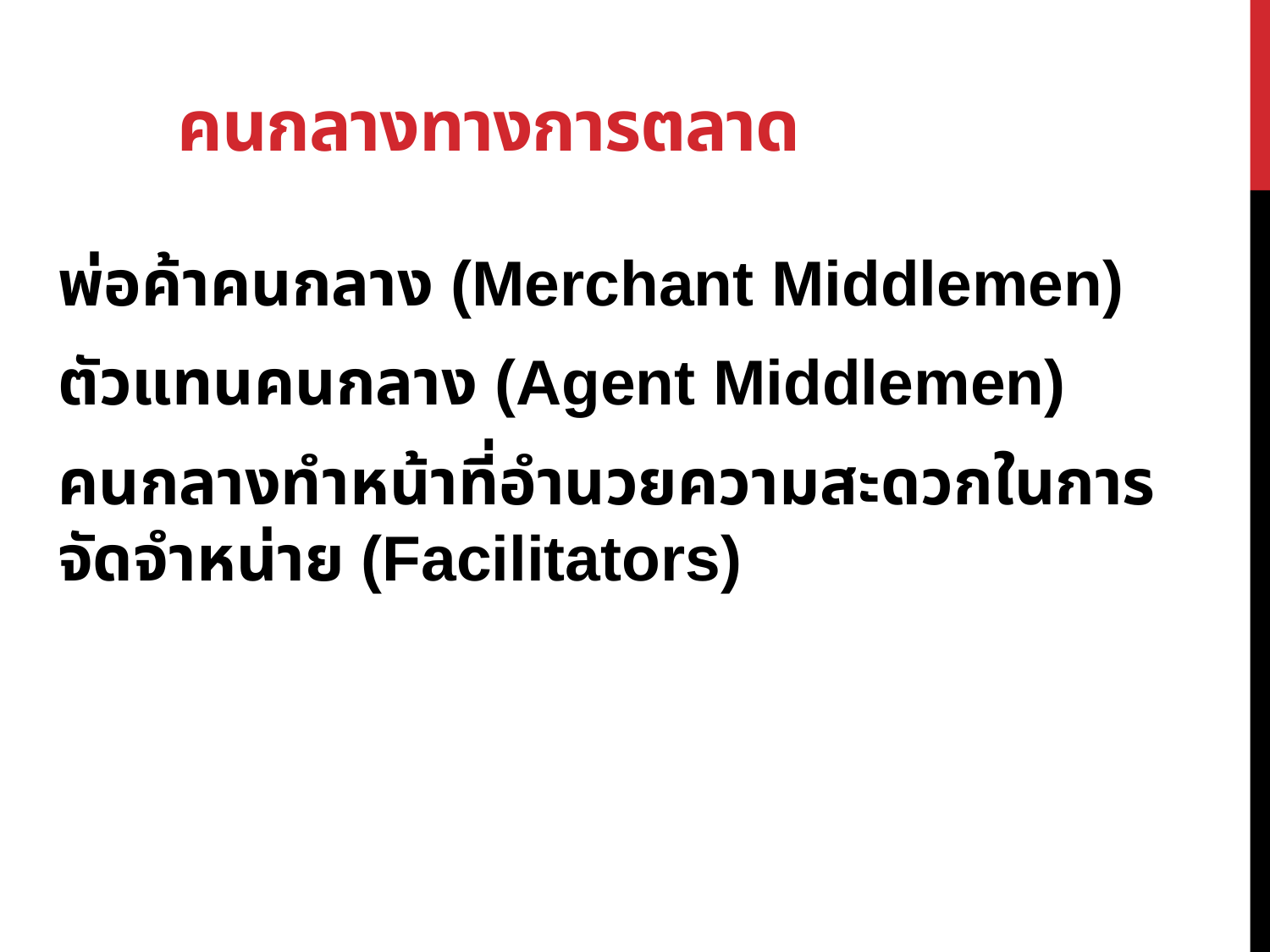

# คนกลางทางการตลาด
พ่อค้าคนกลาง (Merchant Middlemen)
ตัวแทนคนกลาง (Agent Middlemen)
คนกลางทำหน้าที่อำนวยความสะดวกในการจัดจำหน่าย (Facilitators)